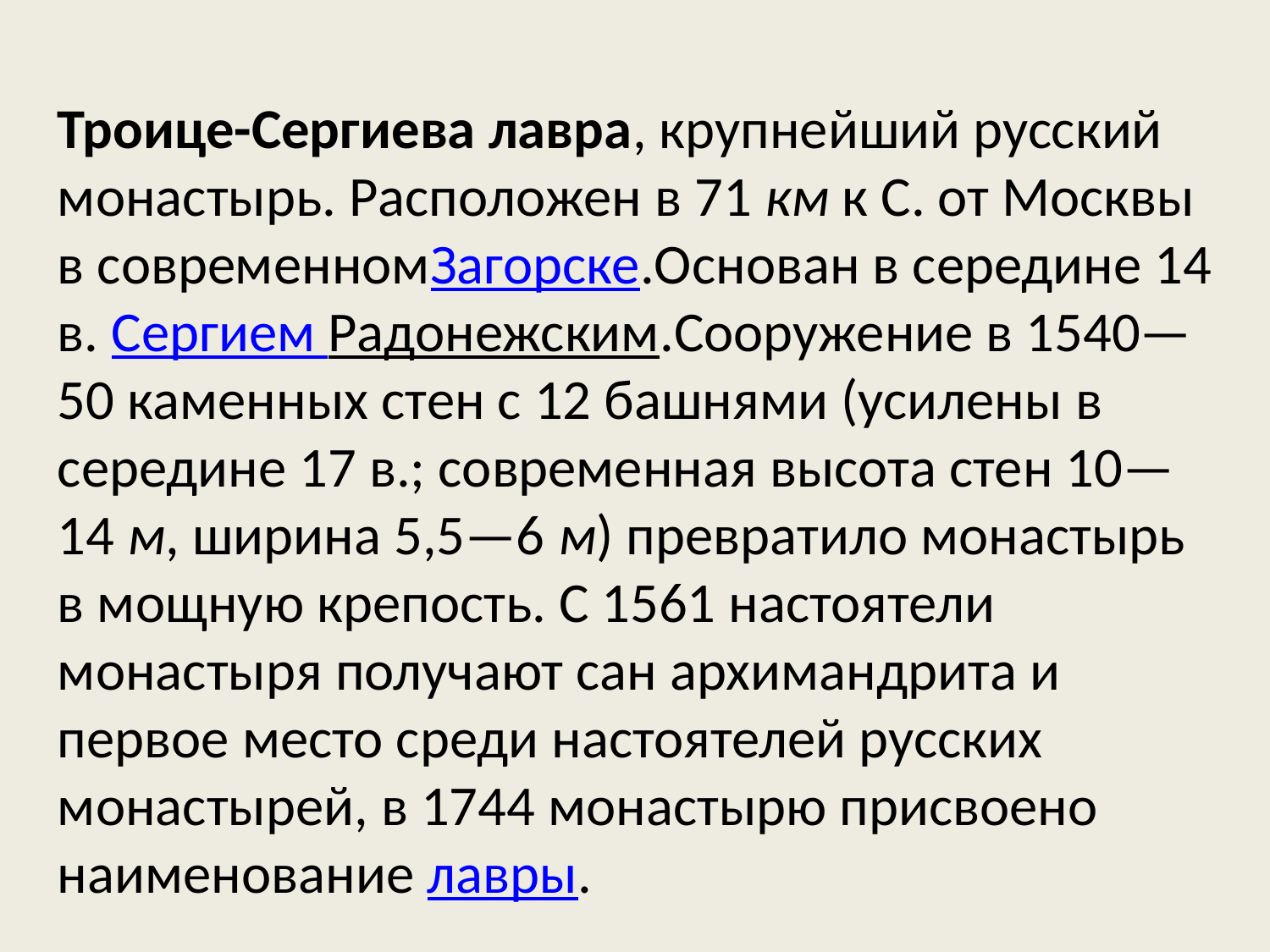

Троице-Сергиева лавра, крупнейший русский монастырь. Расположен в 71 км к С. от Москвы в современномЗагорске.Основан в середине 14 в. Сергием Радонежским.Сооружение в 1540—50 каменных стен с 12 башнями (усилены в середине 17 в.; современная высота стен 10—14 м, ширина 5,5—6 м) превратило монастырь в мощную крепость. С 1561 настоятели монастыря получают сан архимандрита и первое место среди настоятелей русских монастырей, в 1744 монастырю присвоено наименование лавры.